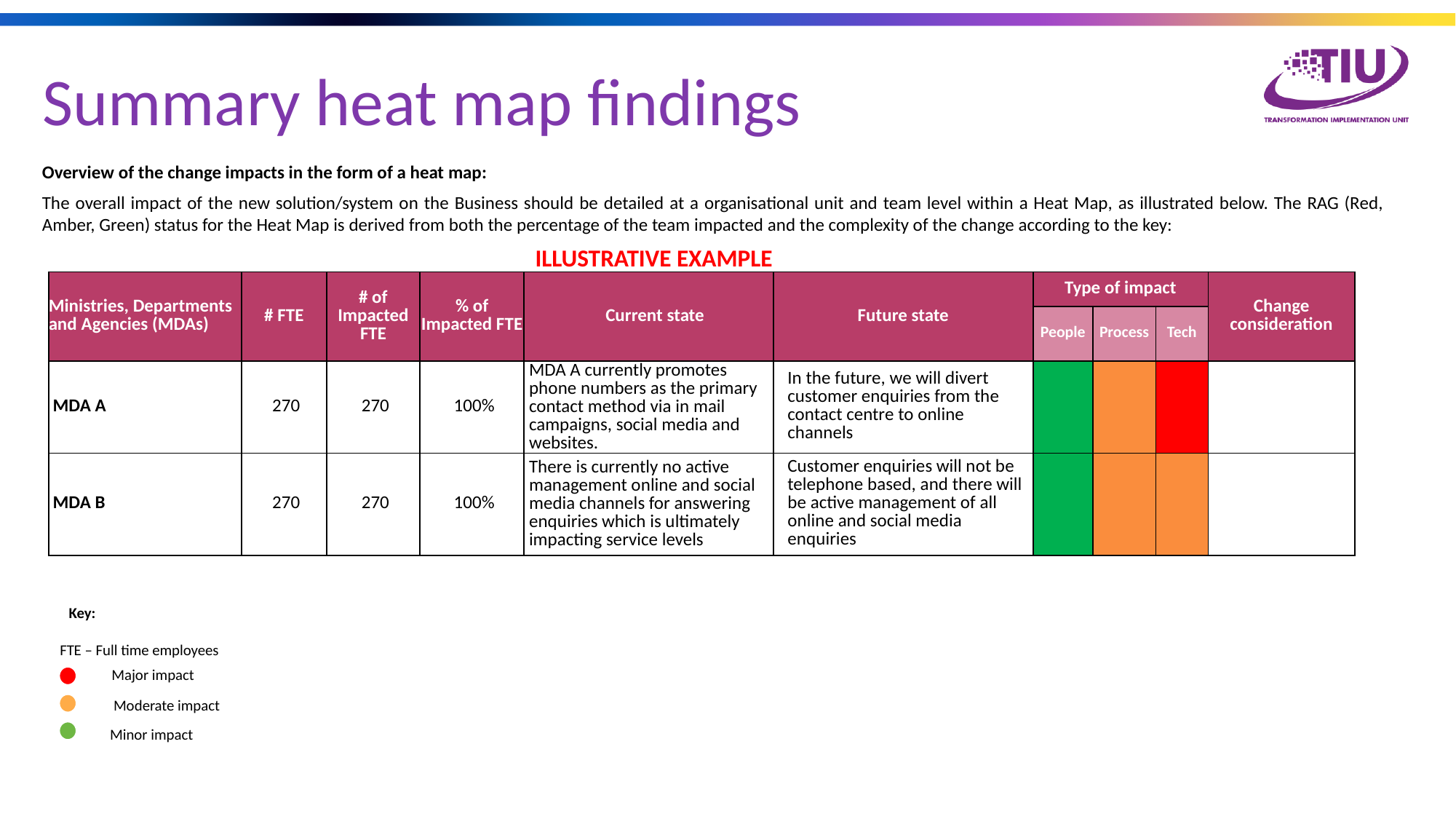

Summary heat map findings
Overview of the change impacts in the form of a heat map:
The overall impact of the new solution/system on the Business should be detailed at a organisational unit and team level within a Heat Map, as illustrated below. The RAG (Red, Amber, Green) status for the Heat Map is derived from both the percentage of the team impacted and the complexity of the change according to the key:
ILLUSTRATIVE EXAMPLE
| Ministries, Departments and Agencies (MDAs) | # FTE | # of Impacted FTE | % of Impacted FTE | Current state | Future state | Type of impact |  |  | Change consideration |
| --- | --- | --- | --- | --- | --- | --- | --- | --- | --- |
|  |  |  |  |  |  | People | Process | Tech |  |
| MDA A | 270 | 270 | 100% | MDA A currently promotes phone numbers as the primary contact method via in mail campaigns, social media and websites. | In the future, we will divert customer enquiries from the contact centre to online channels |  |  |  |  |
| MDA B | 270 | 270 | 100% | There is currently no active management online and social media channels for answering enquiries which is ultimately impacting service levels | Customer enquiries will not be telephone based, and there will be active management of all online and social media enquiries |  |  |  |  |
Key:
Major impact

Moderate impact

Minor impact

FTE – Full time employees